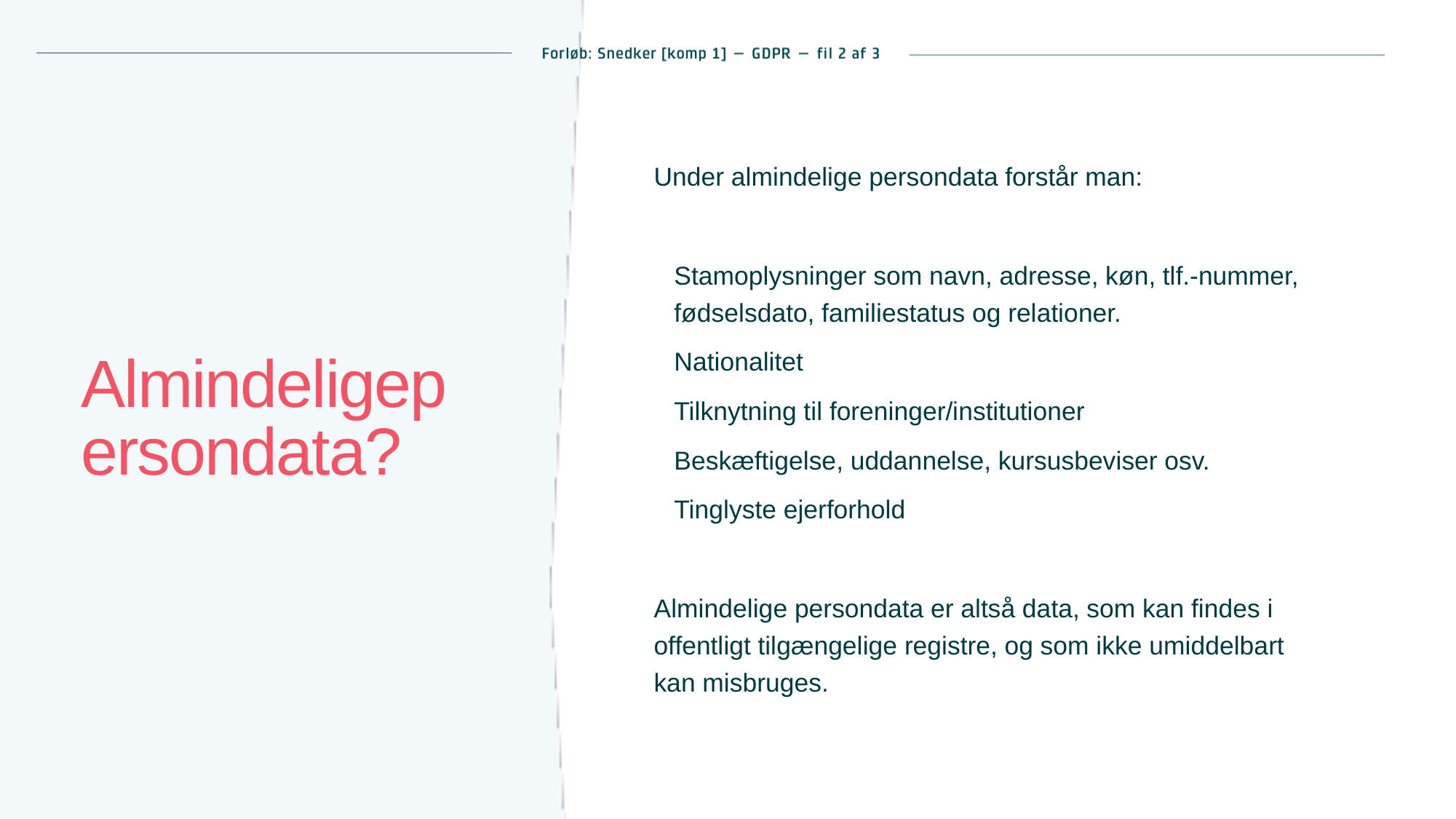

Under almindelige persondata forstår man:

Stamoplysninger som navn, adresse, køn, tlf.-nummer, fødselsdato, familiestatus og relationer.
Nationalitet
Tilknytning til foreninger/institutioner
Beskæftigelse, uddannelse, kursusbeviser osv.
Tinglyste ejerforhold

Almindelige persondata er altså data, som kan findes i offentligt tilgængelige registre, og som ikke umiddelbart
kan misbruges.
# Almindeligepersondata?
3